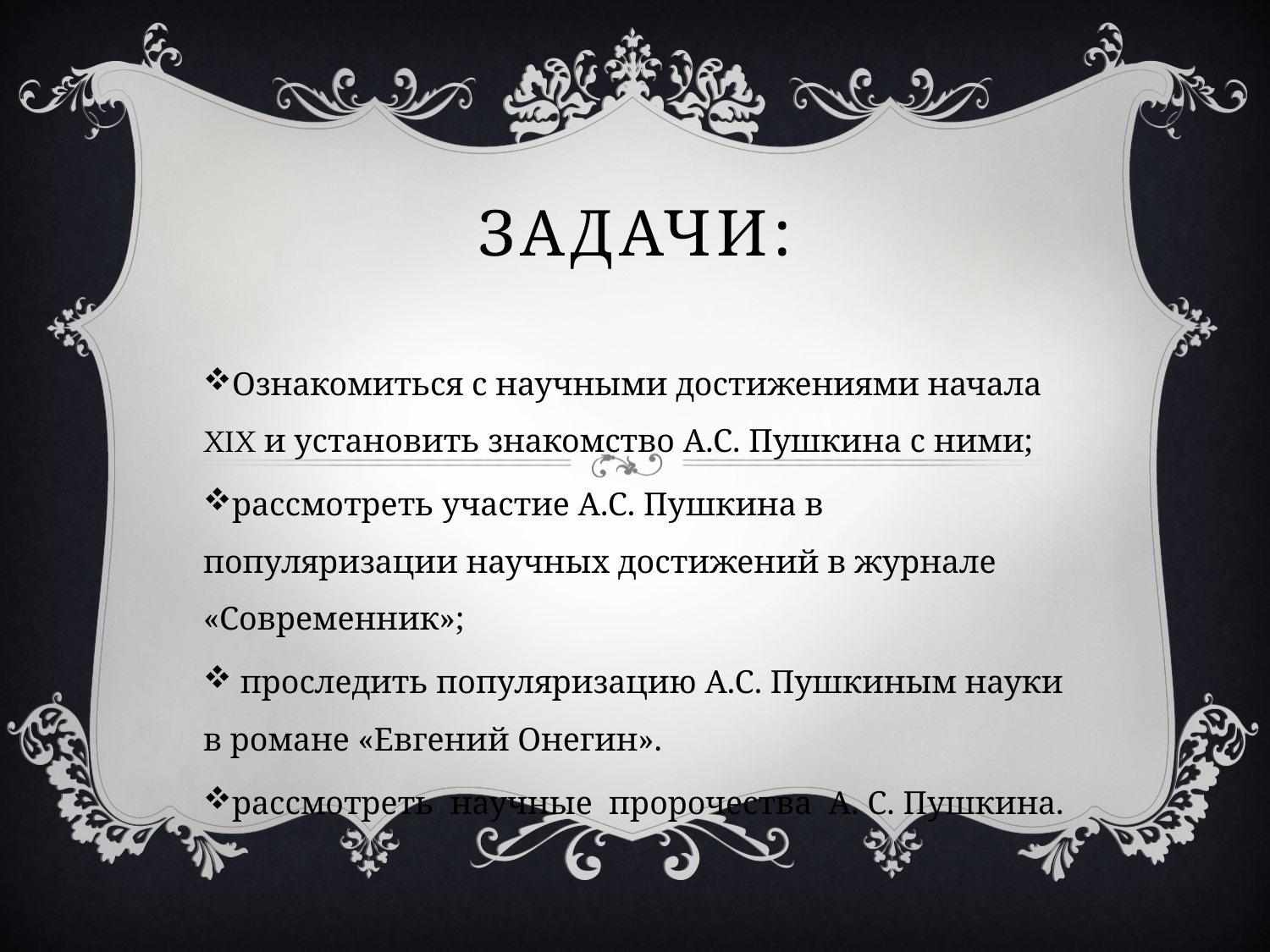

Задачи:
Ознакомиться с научными достижениями начала  XIX и установить знакомство А.С. Пушкина с ними;
рассмотреть участие А.С. Пушкина в популяризации научных достижений в журнале «Современник»;
 проследить популяризацию А.С. Пушкиным науки в романе «Евгений Онегин».
рассмотреть  научные  пророчества  А. С. Пушкина.